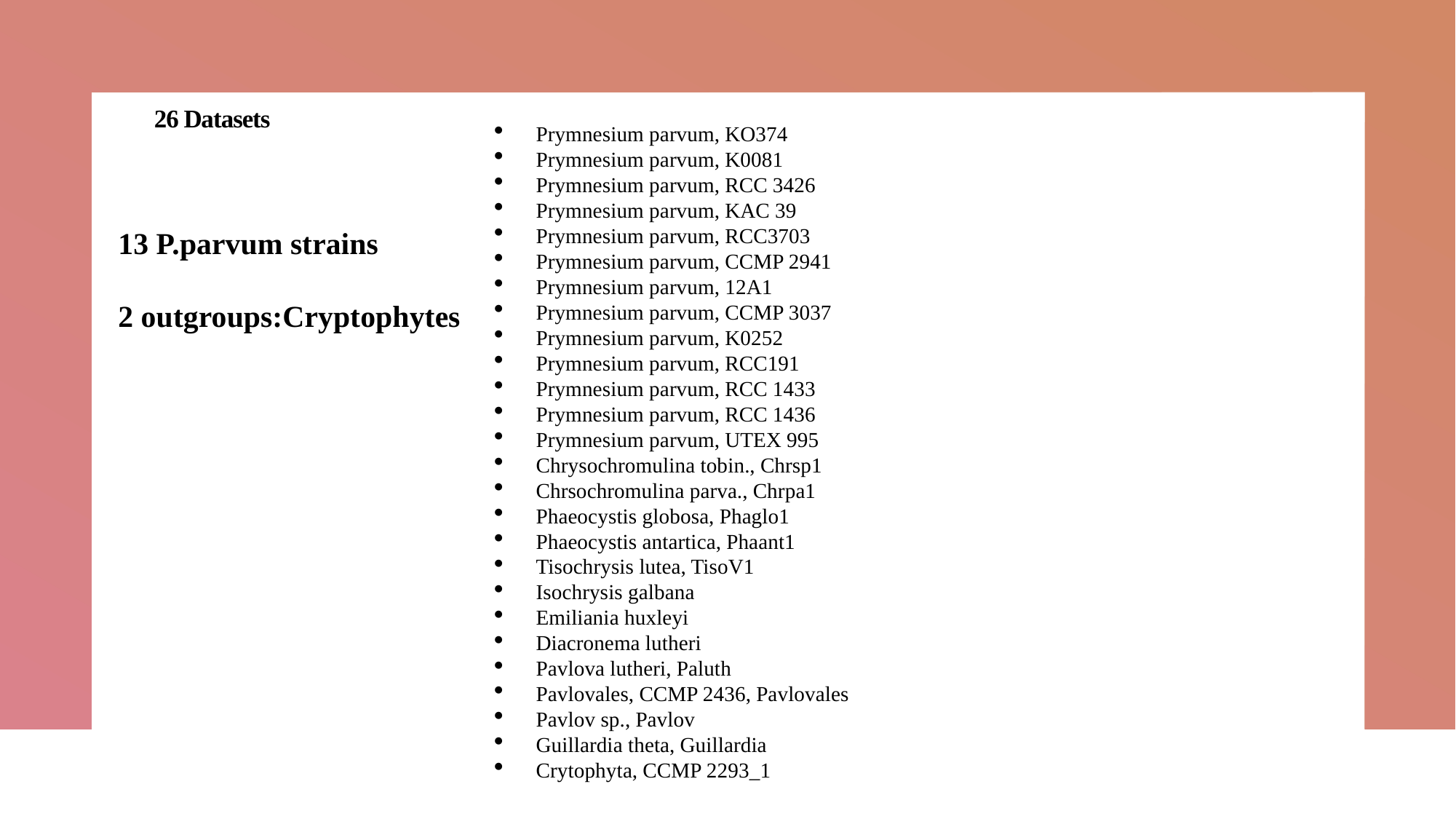

# 26 Datasets
Prymnesium parvum, KO374
Prymnesium parvum, K0081
Prymnesium parvum, RCC 3426
Prymnesium parvum, KAC 39
Prymnesium parvum, RCC3703
Prymnesium parvum, CCMP 2941
Prymnesium parvum, 12A1
Prymnesium parvum, CCMP 3037
Prymnesium parvum, K0252
Prymnesium parvum, RCC191
Prymnesium parvum, RCC 1433
Prymnesium parvum, RCC 1436
Prymnesium parvum, UTEX 995
Chrysochromulina tobin., Chrsp1
Chrsochromulina parva., Chrpa1
Phaeocystis globosa, Phaglo1
Phaeocystis antartica, Phaant1
Tisochrysis lutea, TisoV1
Isochrysis galbana
Emiliania huxleyi
Diacronema lutheri
Pavlova lutheri, Paluth
Pavlovales, CCMP 2436, Pavlovales
Pavlov sp., Pavlov
Guillardia theta, Guillardia
Crytophyta, CCMP 2293_1

13 P.parvum strains

2 outgroups:Cryptophytes